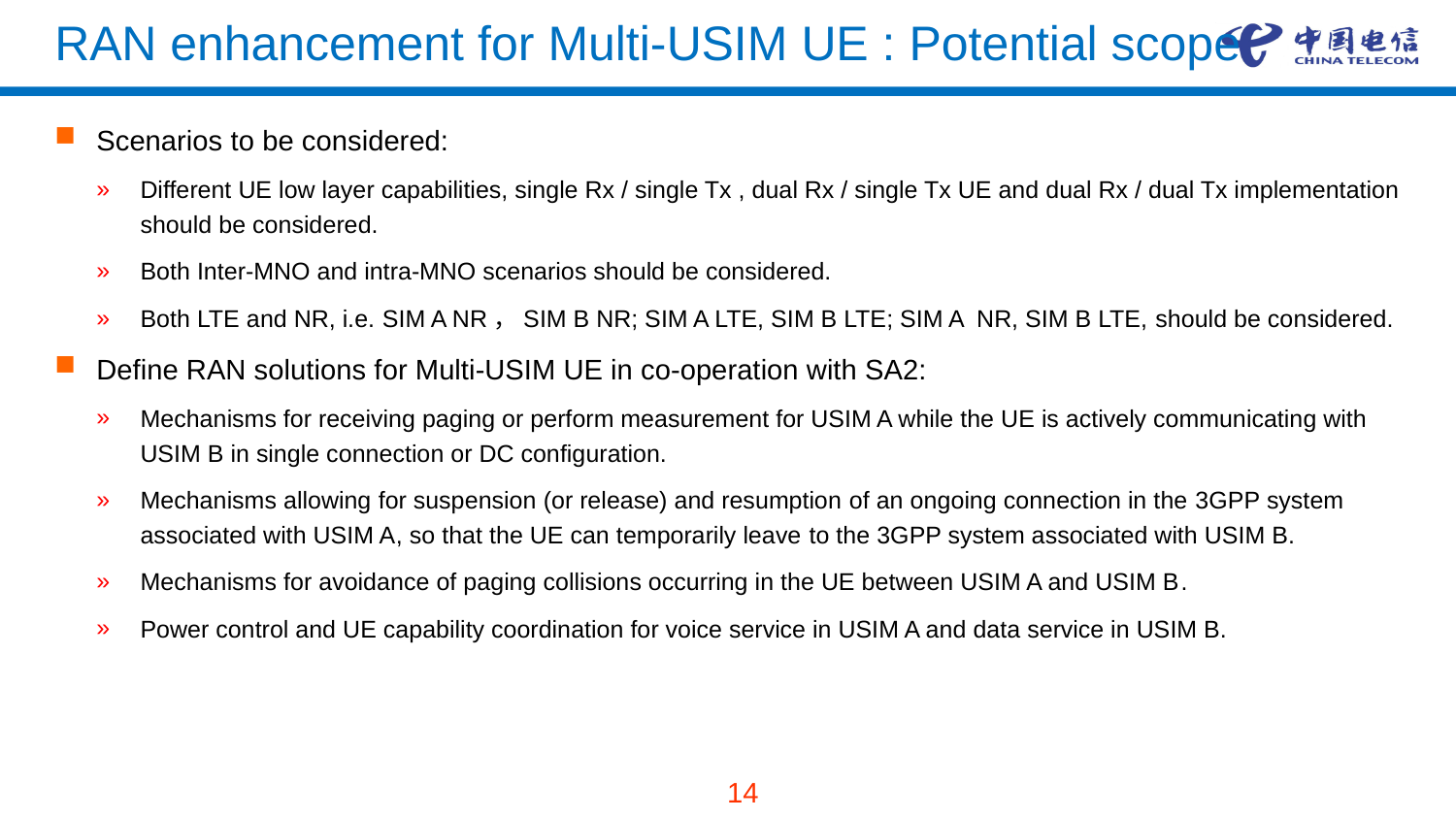

# RAN enhancement for Multi-USIM UE : Potential scope
Scenarios to be considered:
Different UE low layer capabilities, single Rx / single Tx , dual Rx / single Tx UE and dual Rx / dual Tx implementation should be considered.
Both Inter-MNO and intra-MNO scenarios should be considered.
Both LTE and NR, i.e. SIM A NR，SIM B NR; SIM A LTE, SIM B LTE; SIM A  NR, SIM B LTE, should be considered.
Define RAN solutions for Multi-USIM UE in co-operation with SA2:
Mechanisms for receiving paging or perform measurement for USIM A while the UE is actively communicating with USIM B in single connection or DC configuration.
Mechanisms allowing for suspension (or release) and resumption of an ongoing connection in the 3GPP system associated with USIM A, so that the UE can temporarily leave to the 3GPP system associated with USIM B.
Mechanisms for avoidance of paging collisions occurring in the UE between USIM A and USIM B.
Power control and UE capability coordination for voice service in USIM A and data service in USIM B.

14